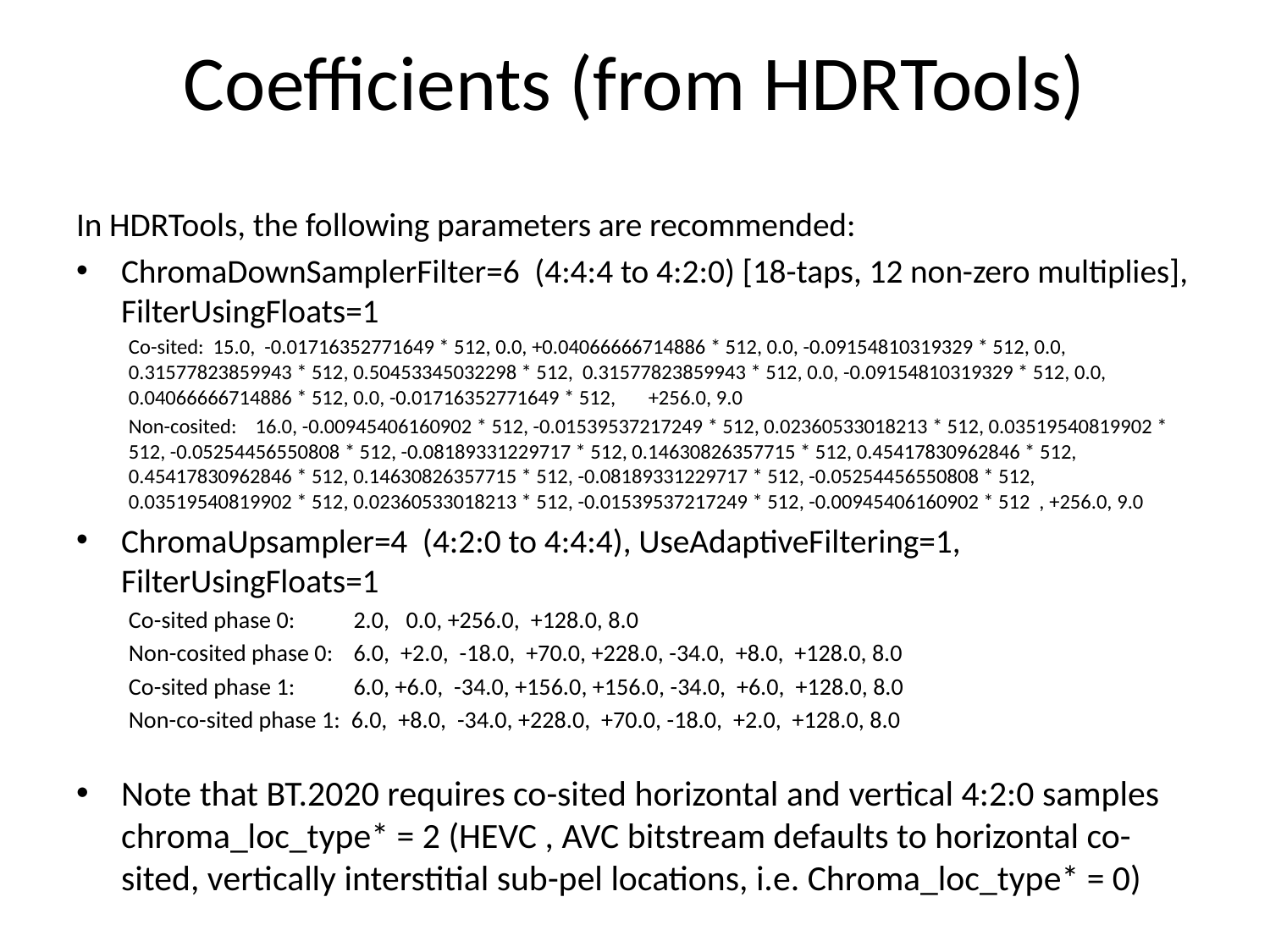

# Coefficients (from HDRTools)
In HDRTools, the following parameters are recommended:
ChromaDownSamplerFilter=6  (4:4:4 to 4:2:0) [18-taps, 12 non-zero multiplies], FilterUsingFloats=1
Co-sited:  15.0,  -0.01716352771649 * 512, 0.0, +0.04066666714886 * 512, 0.0, -0.09154810319329 * 512, 0.0, 0.31577823859943 * 512, 0.50453345032298 * 512,  0.31577823859943 * 512, 0.0, -0.09154810319329 * 512, 0.0, 0.04066666714886 * 512, 0.0, -0.01716352771649 * 512,       +256.0, 9.0
Non-cosited:    16.0, -0.00945406160902 * 512, -0.01539537217249 * 512, 0.02360533018213 * 512, 0.03519540819902 * 512, -0.05254456550808 * 512, -0.08189331229717 * 512, 0.14630826357715 * 512, 0.45417830962846 * 512, 0.45417830962846 * 512, 0.14630826357715 * 512, -0.08189331229717 * 512, -0.05254456550808 * 512, 0.03519540819902 * 512, 0.02360533018213 * 512, -0.01539537217249 * 512, -0.00945406160902 * 512  , +256.0, 9.0
ChromaUpsampler=4  (4:2:0 to 4:4:4), UseAdaptiveFiltering=1, FilterUsingFloats=1
Co-sited phase 0:  	2.0,   0.0, +256.0,  +128.0, 8.0
Non-cosited phase 0:	6.0,  +2.0,  -18.0,  +70.0, +228.0, -34.0,  +8.0,  +128.0, 8.0
Co-sited phase 1: 	6.0, +6.0,  -34.0, +156.0, +156.0, -34.0,  +6.0,  +128.0, 8.0
Non-co-sited phase 1:  6.0,  +8.0,  -34.0, +228.0,  +70.0, -18.0,  +2.0,  +128.0, 8.0

Note that BT.2020 requires co-sited horizontal and vertical 4:2:0 samples chroma_loc_type* = 2 (HEVC , AVC bitstream defaults to horizontal co-sited, vertically interstitial sub-pel locations, i.e. Chroma_loc_type* = 0)